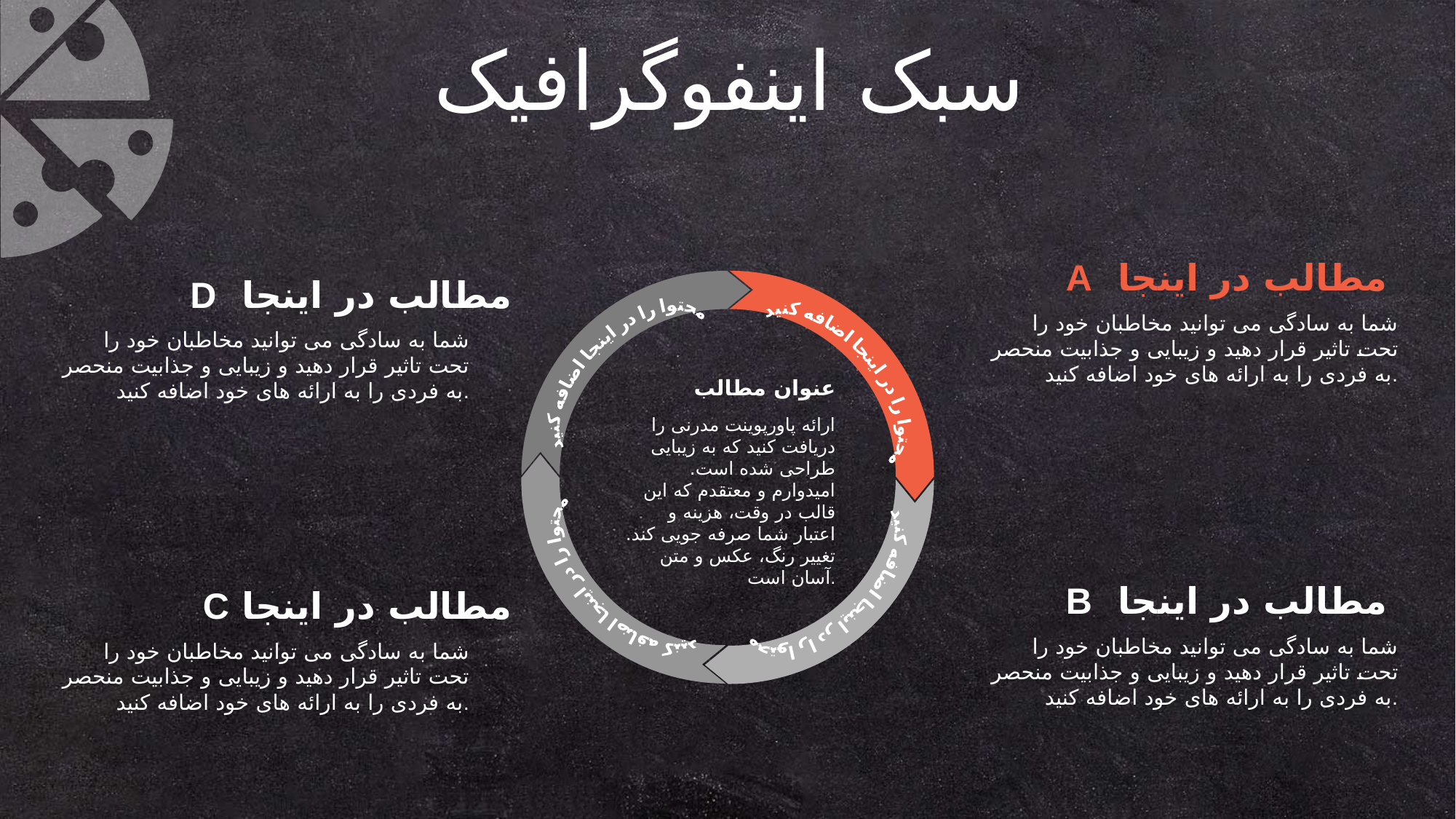

سبک اینفوگرافیک
مطالب در اینجا  A
شما به سادگی می توانید مخاطبان خود را تحت تاثیر قرار دهید و زیبایی و جذابیت منحصر به فردی را به ارائه های خود اضافه کنید.
مطالب در اینجا  D
شما به سادگی می توانید مخاطبان خود را تحت تاثیر قرار دهید و زیبایی و جذابیت منحصر به فردی را به ارائه های خود اضافه کنید.

محتوا را در اینجا اضافه کنید
محتوا را در اینجا اضافه کنید
عنوان مطالب
ارائه پاورپوینت مدرنی را دریافت کنید که به زیبایی طراحی شده است. امیدوارم و معتقدم که این قالب در وقت، هزینه و اعتبار شما صرفه جویی کند. تغییر رنگ، عکس و متن آسان است.
محتوا را در اینجا اضافه کنید
محتوا را در اینجا اضافه کنید
مطالب در اینجا  B
شما به سادگی می توانید مخاطبان خود را تحت تاثیر قرار دهید و زیبایی و جذابیت منحصر به فردی را به ارائه های خود اضافه کنید.
مطالب در اینجا C
شما به سادگی می توانید مخاطبان خود را تحت تاثیر قرار دهید و زیبایی و جذابیت منحصر به فردی را به ارائه های خود اضافه کنید.